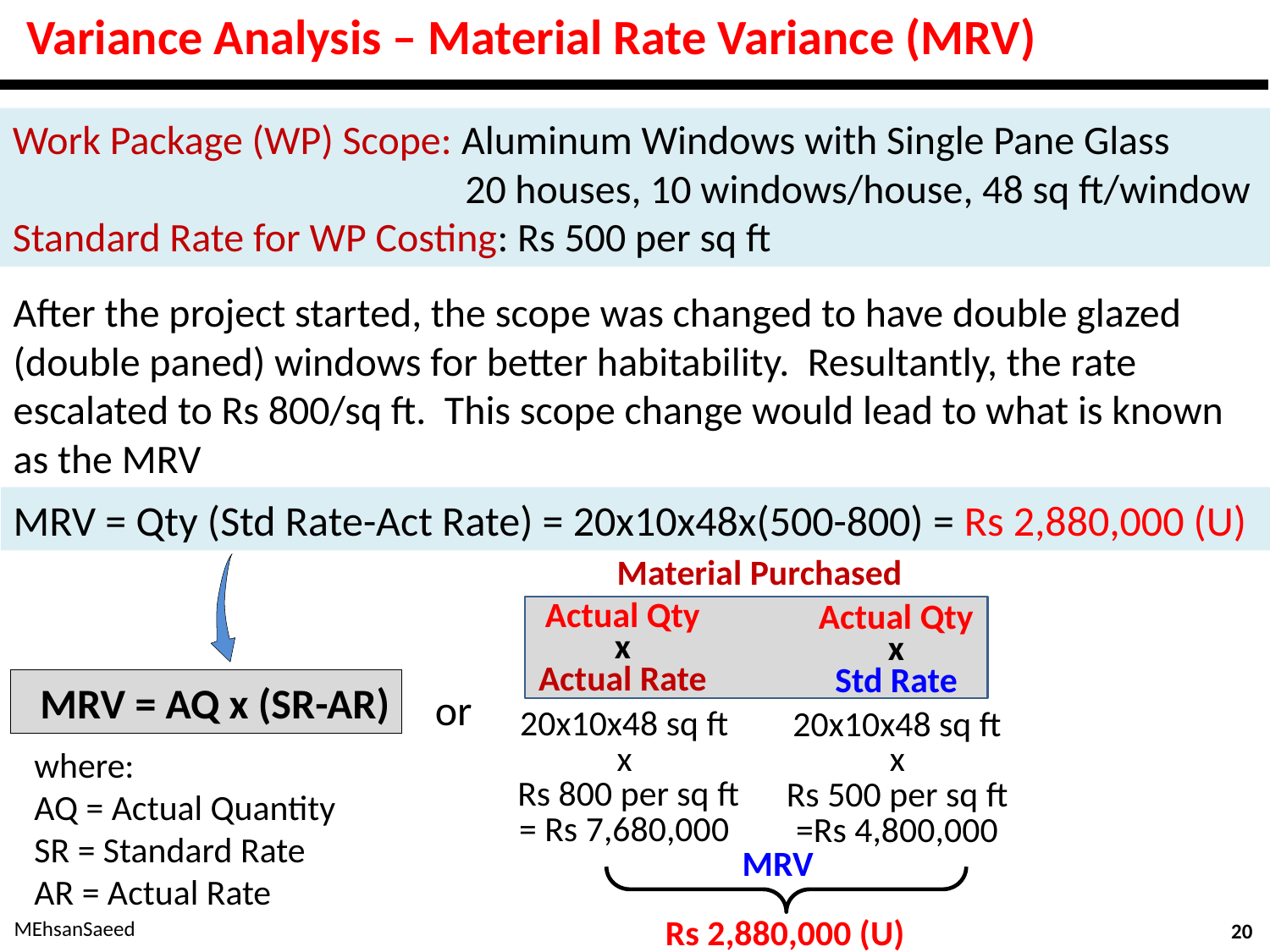

# Variance Analysis – Material Rate Variance (MRV)
Work Package (WP) Scope: Aluminum Windows with Single Pane Glass
	20 houses, 10 windows/house, 48 sq ft/window
Standard Rate for WP Costing: Rs 500 per sq ft
After the project started, the scope was changed to have double glazed (double paned) windows for better habitability.  Resultantly, the rate escalated to Rs 800/sq ft.  This scope change would lead to what is known as the MRV
MRV = Qty (Std Rate-Act Rate) = 20x10x48x(500-800) = Rs 2,880,000 (U)
Material Purchased

Actual Qty
x
Actual Rate
Actual Qty
x
Std Rate

MRV = AQ x (SR-AR)
or
20x10x48 sq ft
x
 Rs 800 per sq ft
= Rs 7,680,000
20x10x48 sq ft
x
Rs 500 per sq ft
=Rs 4,800,000
where:
AQ = Actual Quantity
SR = Standard Rate
AR = Actual Rate

MRV
Rs 2,880,000 (U)
MEhsanSaeed
20